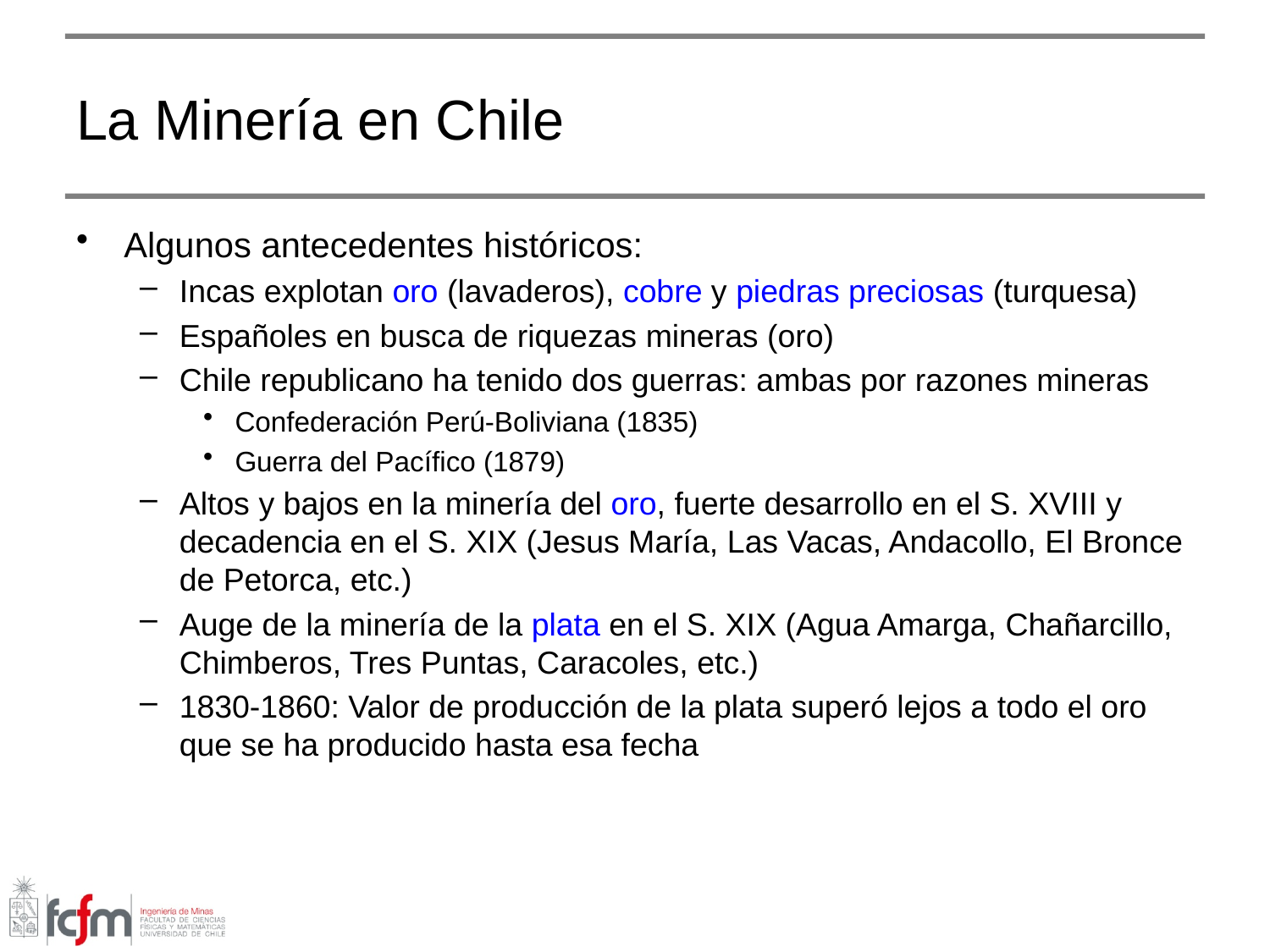

# La Minería en Chile
Algunos antecedentes históricos:
Incas explotan oro (lavaderos), cobre y piedras preciosas (turquesa)
Españoles en busca de riquezas mineras (oro)
Chile republicano ha tenido dos guerras: ambas por razones mineras
Confederación Perú-Boliviana (1835)
Guerra del Pacífico (1879)
Altos y bajos en la minería del oro, fuerte desarrollo en el S. XVIII y decadencia en el S. XIX (Jesus María, Las Vacas, Andacollo, El Bronce de Petorca, etc.)
Auge de la minería de la plata en el S. XIX (Agua Amarga, Chañarcillo, Chimberos, Tres Puntas, Caracoles, etc.)
1830-1860: Valor de producción de la plata superó lejos a todo el oro que se ha producido hasta esa fecha